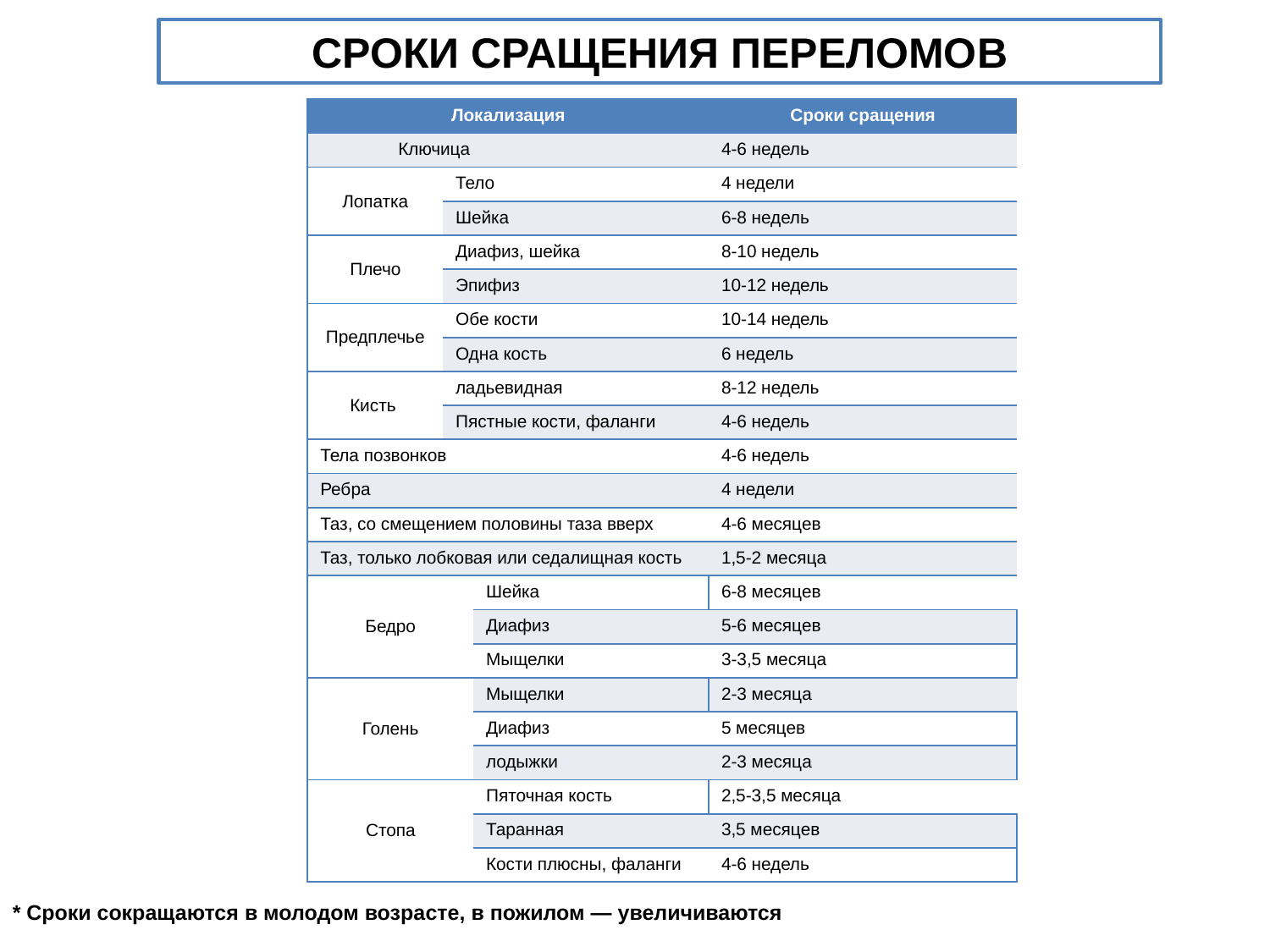

СРОКИ СРАЩЕНИЯ ПЕРЕЛОМОВ
| Локализация |  |  | Сроки сращения |
| --- | --- | --- | --- |
| Ключица |  |  | 4-6 недель |
| Лопатка | Тело |  | 4 недели |
|  | Шейка |  | 6-8 недель |
| Плечо | Диафиз, шейка |  | 8-10 недель |
|  | Эпифиз |  | 10-12 недель |
| Предплечье | Обе кости |  | 10-14 недель |
|  | Одна кость |  | 6 недель |
| Кисть | ладьевидная |  | 8-12 недель |
|  | Пястные кости, фаланги |  | 4-6 недель |
| Тела позвонков |  |  | 4-6 недель |
| Ребра |  |  | 4 недели |
| Таз, со смещением половины таза вверх |  |  | 4-6 месяцев |
| Таз, только лобковая или седалищная кость |  |  | 1,5-2 месяца |
| Бедро |  | Шейка | 6-8 месяцев |
|  |  | Диафиз | 5-6 месяцев |
|  |  | Мыщелки | 3-3,5 месяца |
| Голень |  | Мыщелки | 2-3 месяца |
|  |  | Диафиз | 5 месяцев |
|  |  | лодыжки | 2-3 месяца |
| Стопа |  | Пяточная кость | 2,5-3,5 месяца |
|  |  | Таранная | 3,5 месяцев |
|  |  | Кости плюсны, фаланги | 4-6 недель |
* Сроки сокращаются в молодом возрасте, в пожилом — увеличиваются